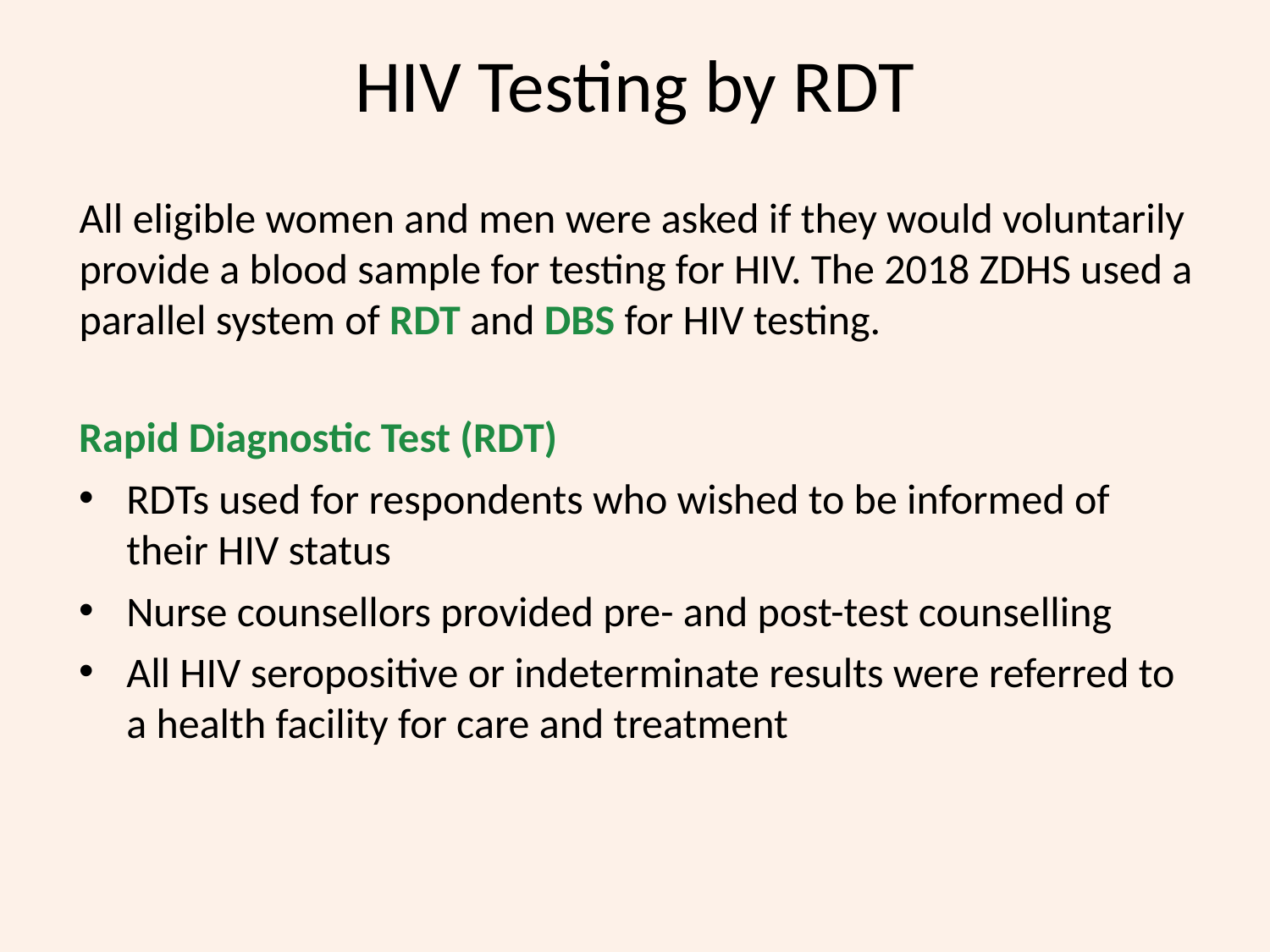

# HIV Testing by RDT
All eligible women and men were asked if they would voluntarily provide a blood sample for testing for HIV. The 2018 ZDHS used a parallel system of RDT and DBS for HIV testing.
Rapid Diagnostic Test (RDT)
RDTs used for respondents who wished to be informed of their HIV status
Nurse counsellors provided pre- and post-test counselling
All HIV seropositive or indeterminate results were referred to a health facility for care and treatment